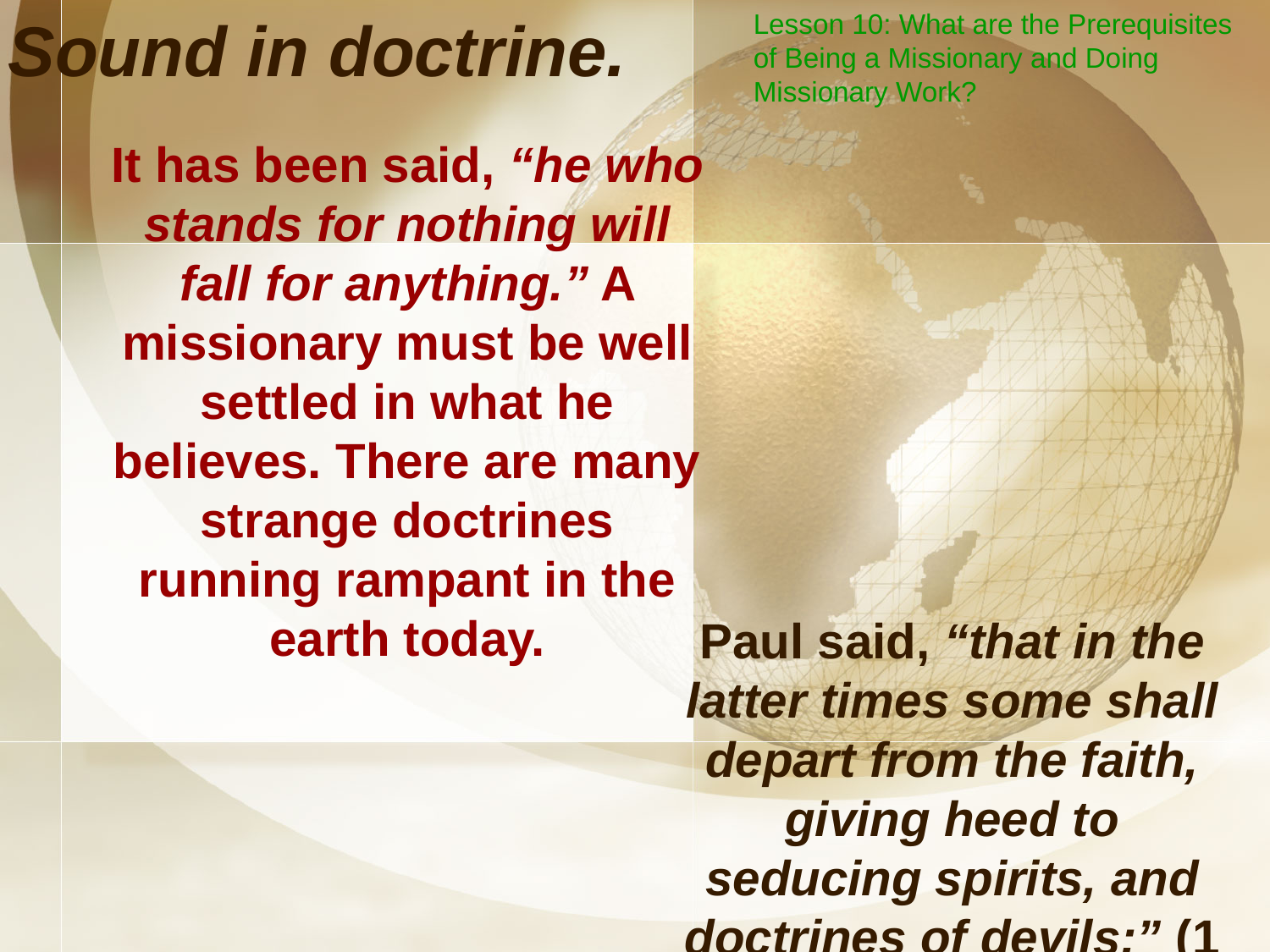

5. Sound in doctrine.
Lesson 10: What are the Prerequisites of Being a Missionary and Doing Missionary Work?
It has been said, “he who stands for nothing will fall for anything.” A missionary must be well settled in what he believes. There are many strange doctrines running rampant in the earth today.
Paul said, “that in the latter times some shall depart from the faith, giving heed to seducing spirits, and doctrines of devils;” (1 Timothy 4:1)